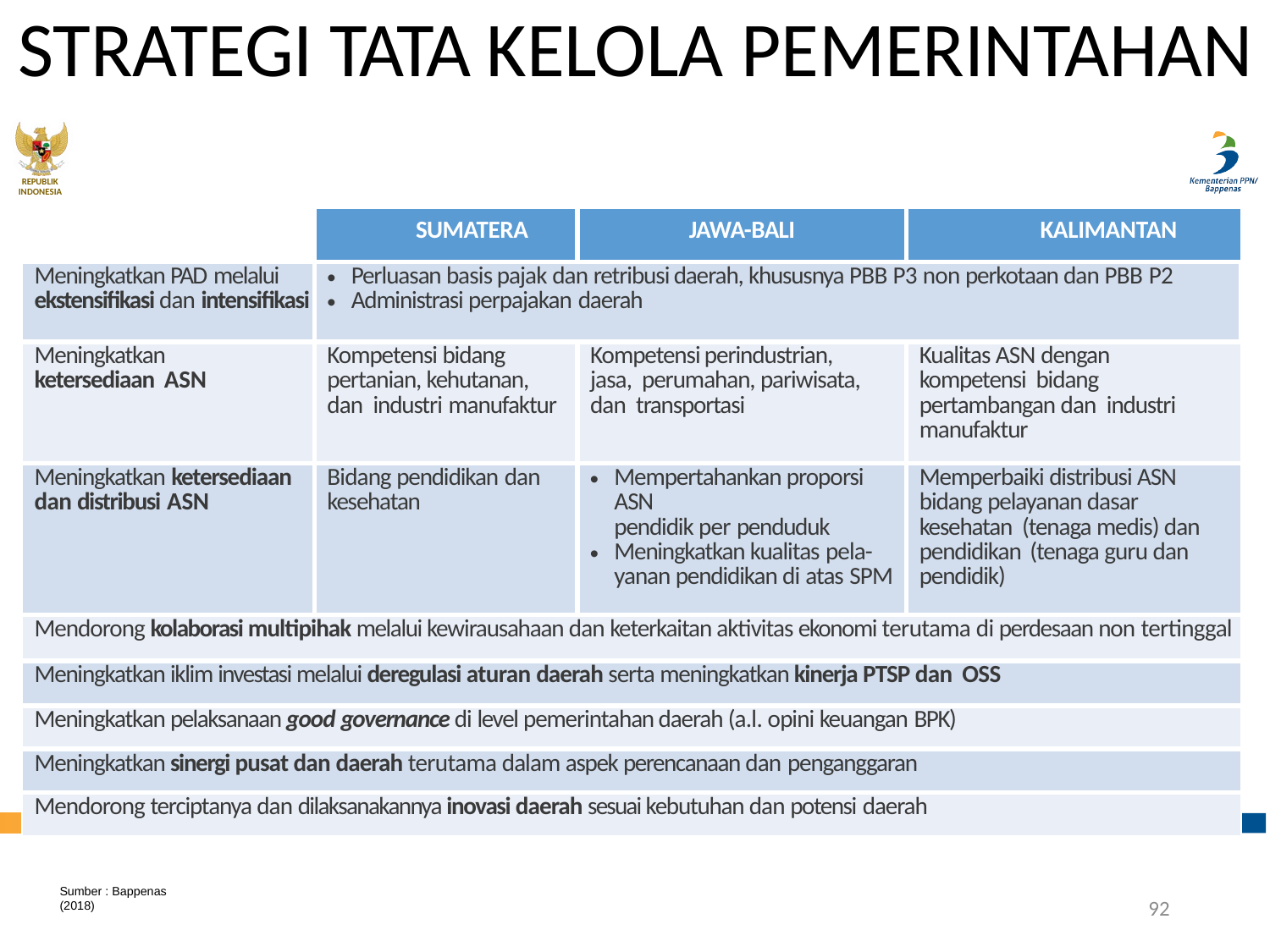

STRATEGI TATA KELOLA PEMERINTAHAN
#

REPUBLIK
INDONESIA

|  | SUMATERA | JAWA-BALI | KALIMANTAN |
| --- | --- | --- | --- |
| Meningkatkan PAD melalui ekstensifikasi dan intensifikasi | Perluasan basis pajak dan retribusi daerah, khususnya PBB P3 non perkotaan dan PBB P2 Administrasi perpajakan daerah |  |  |
| Meningkatkan ketersediaan ASN | Kompetensi bidang pertanian, kehutanan, dan industri manufaktur | Kompetensi perindustrian, jasa, perumahan, pariwisata, dan transportasi | Kualitas ASN dengan kompetensi bidang pertambangan dan industri manufaktur |
| Meningkatkan ketersediaan dan distribusi ASN | Bidang pendidikan dan kesehatan | Mempertahankan proporsi ASN pendidik per penduduk Meningkatkan kualitas pela- yanan pendidikan di atas SPM | Memperbaiki distribusi ASN bidang pelayanan dasar kesehatan (tenaga medis) dan pendidikan (tenaga guru dan pendidik) |
| Mendorong kolaborasi multipihak melalui kewirausahaan dan keterkaitan aktivitas ekonomi terutama di perdesaan non tertinggal |  |  |  |
| Meningkatkan iklim investasi melalui deregulasi aturan daerah serta meningkatkan kinerja PTSP dan OSS |  |  |  |
| Meningkatkan pelaksanaan good governance di level pemerintahan daerah (a.l. opini keuangan BPK) |  |  |  |
| Meningkatkan sinergi pusat dan daerah terutama dalam aspek perencanaan dan penganggaran |  |  |  |
| Mendorong terciptanya dan dilaksanakannya inovasi daerah sesuai kebutuhan dan potensi daerah |  |  |  |

Sumber : Bappenas (2018)
92